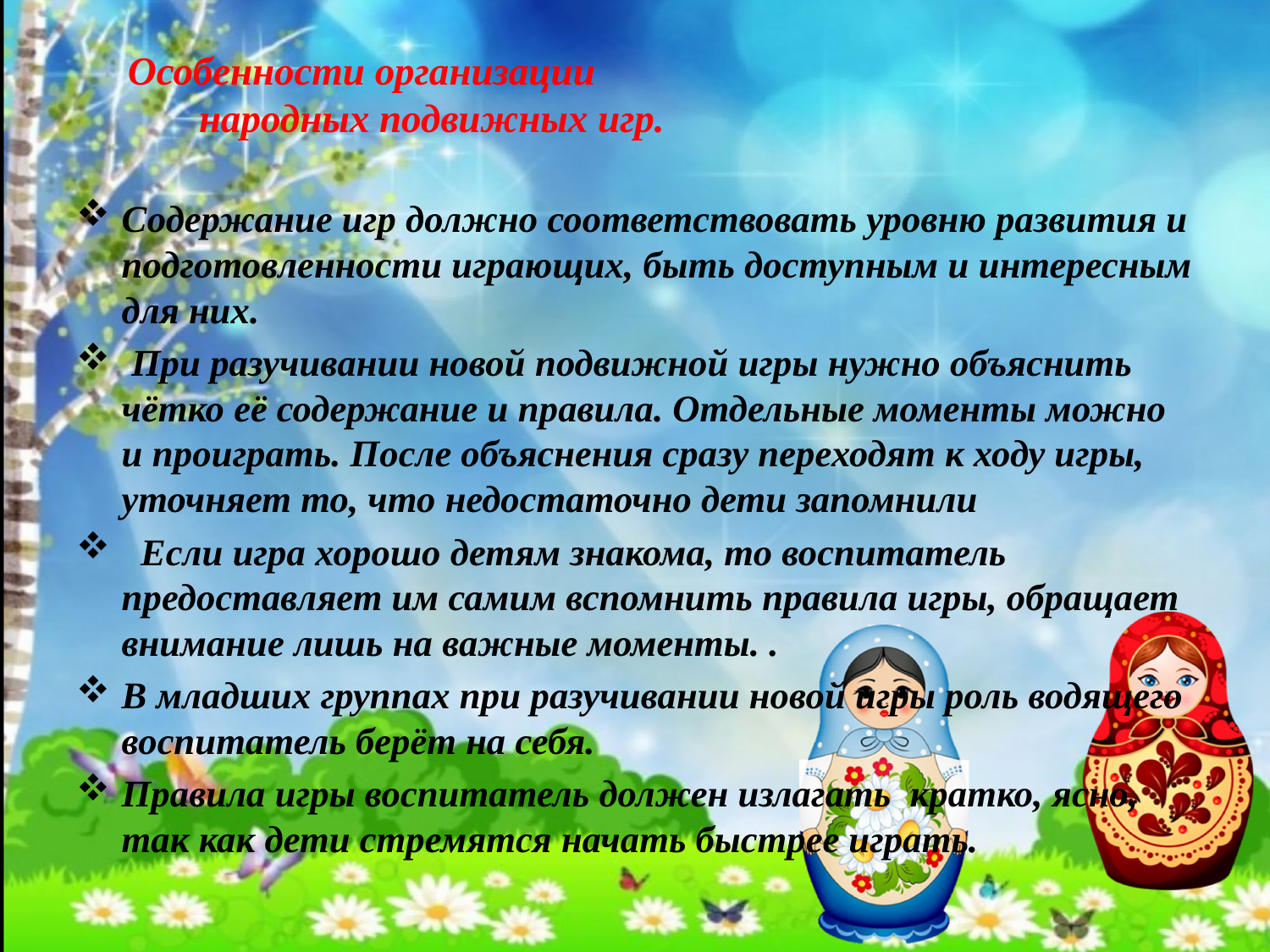

# Особенности организации народных подвижных игр.
Содержание игр должно соответствовать уровню развития и подготовленности играющих, быть доступным и интересным для них.
 При разучивании новой подвижной игры нужно объяснить чётко её содержание и правила. Отдельные моменты можно и проиграть. После объяснения сразу переходят к ходу игры, уточняет то, что недостаточно дети запомнили
  Если игра хорошо детям знакома, то воспитатель предоставляет им самим вспомнить правила игры, обращает внимание лишь на важные моменты. .
В младших группах при разучивании новой игры роль водящего воспитатель берёт на себя.
Правила игры воспитатель должен излагать  кратко, ясно, так как дети стремятся начать быстрее играть.